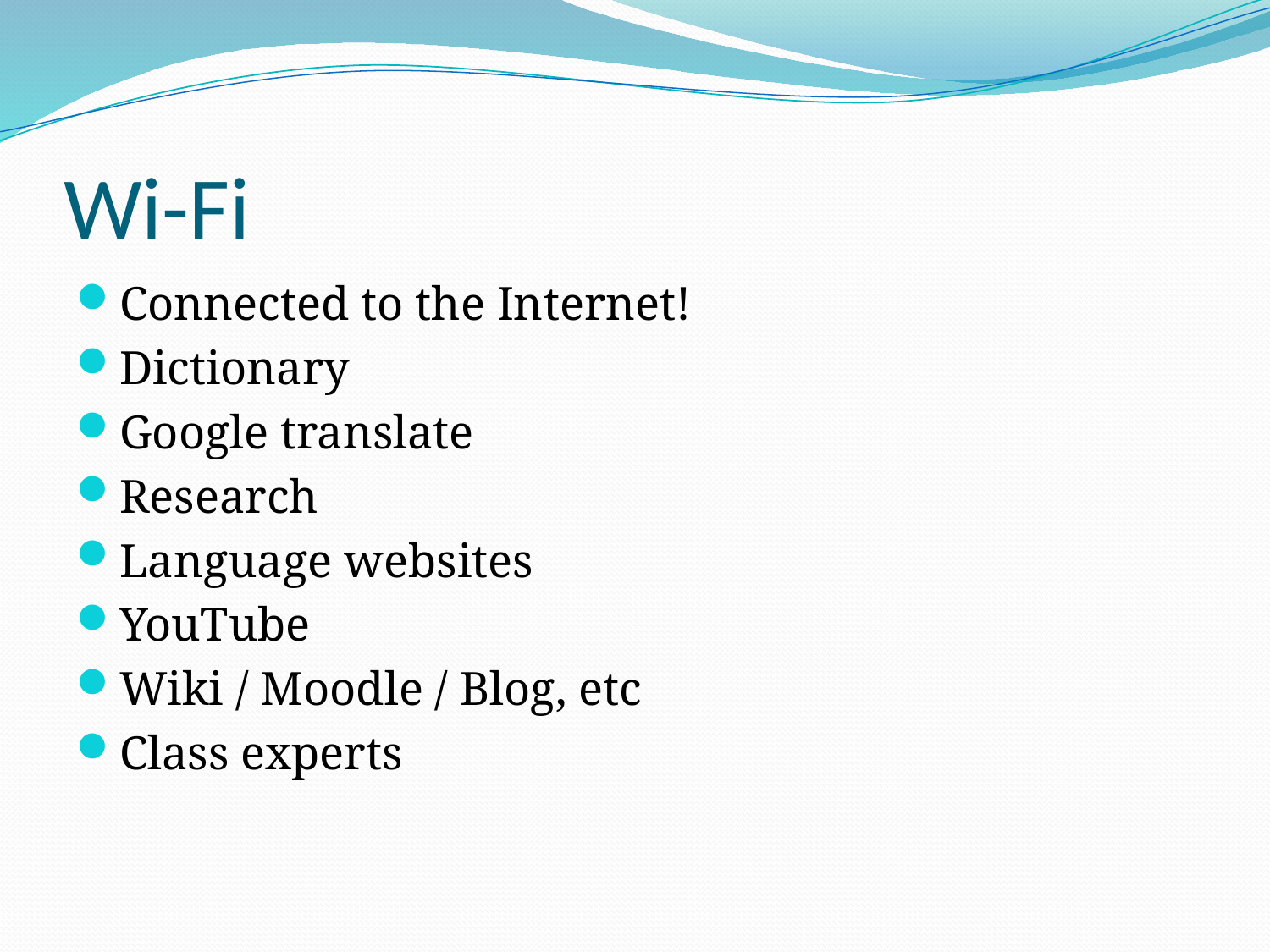

# Wi-Fi
Connected to the Internet!
Dictionary
Google translate
Research
Language websites
YouTube
Wiki / Moodle / Blog, etc
Class experts